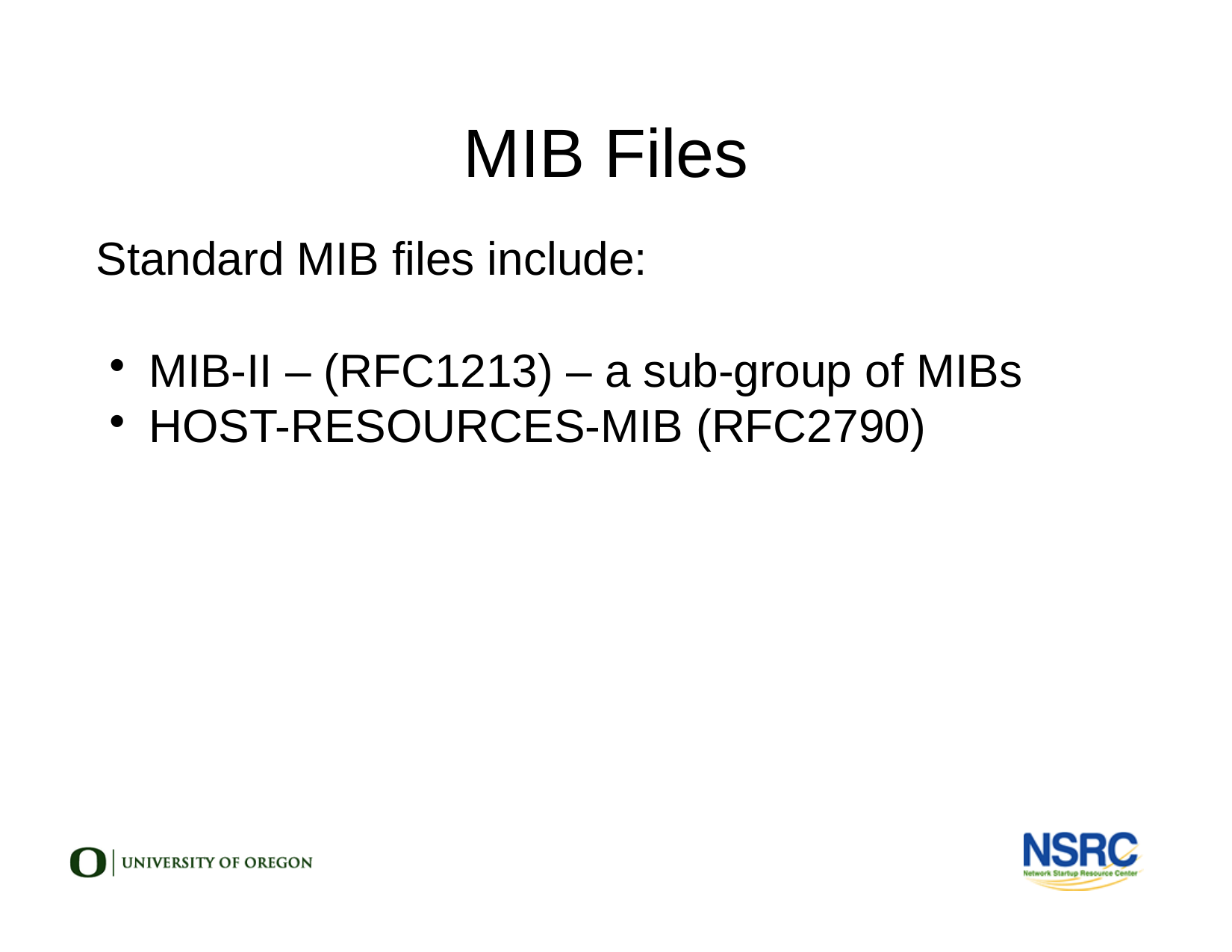

MIB Files
Standard MIB files include:
MIB-II – (RFC1213) – a sub-group of MIBs
HOST-RESOURCES-MIB (RFC2790)